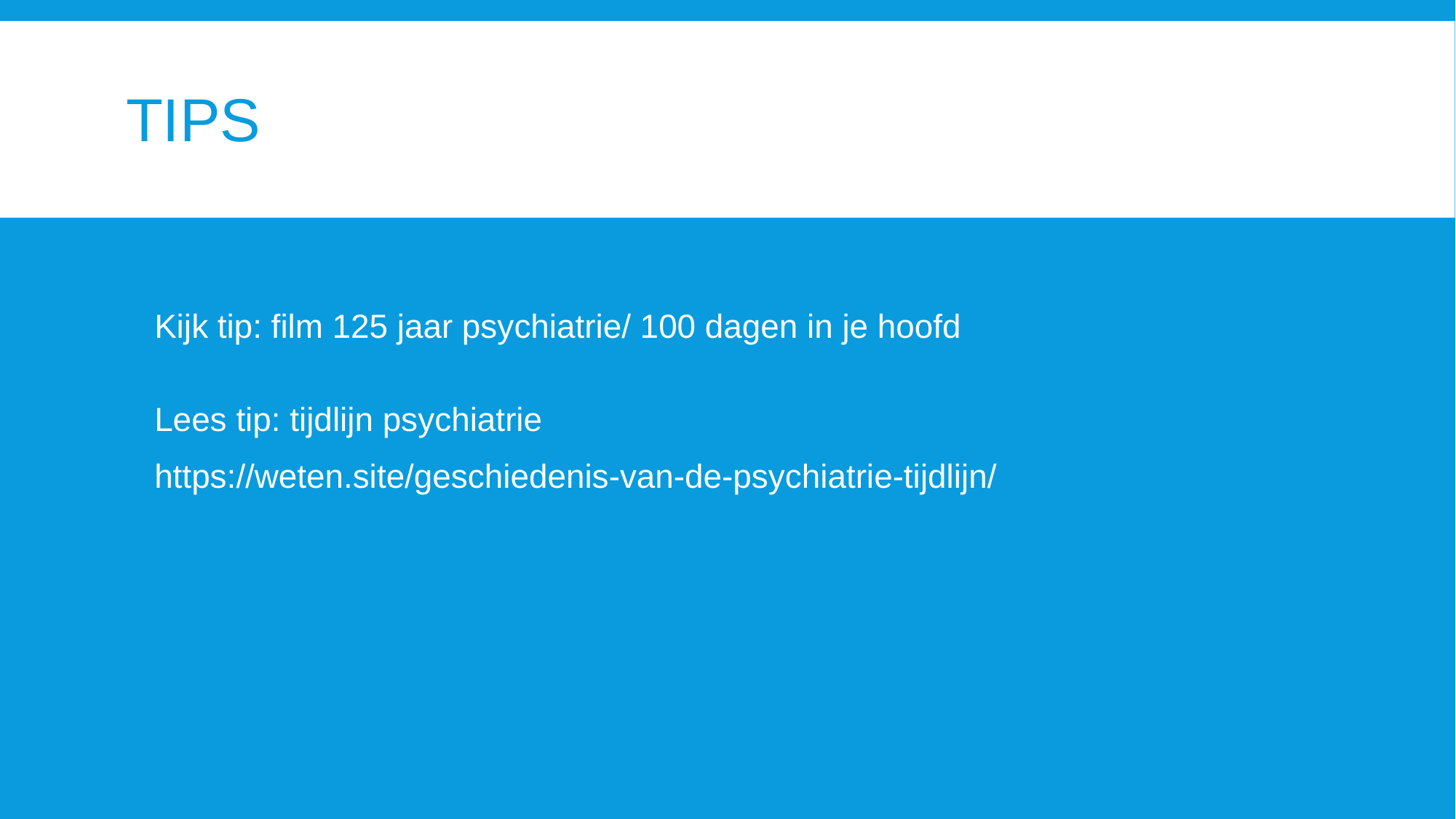

# tips

Kijk tip: film 125 jaar psychiatrie/ 100 dagen in je hoofd
Lees tip: tijdlijn psychiatrie
https://weten.site/geschiedenis-van-de-psychiatrie-tijdlijn/